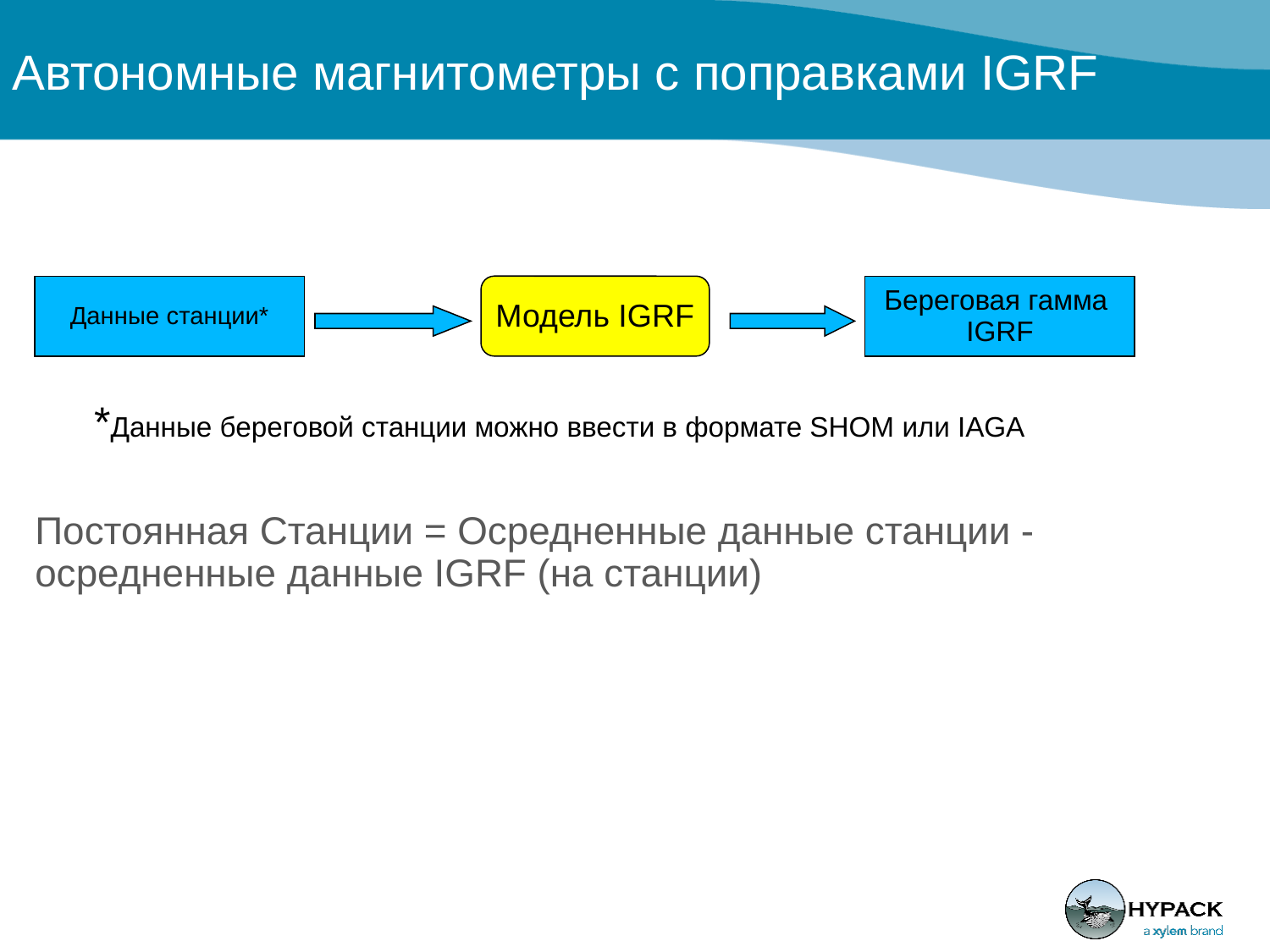

Автономные магнитометры с поправками IGRF

     *Данные береговой станции можно ввести в формате SHOM или IAGA

Постоянная Станции = Осредненные данные станции - осредненные данные IGRF (на станции)
Данные станции*
Модель IGRF
Береговая гамма
IGRF